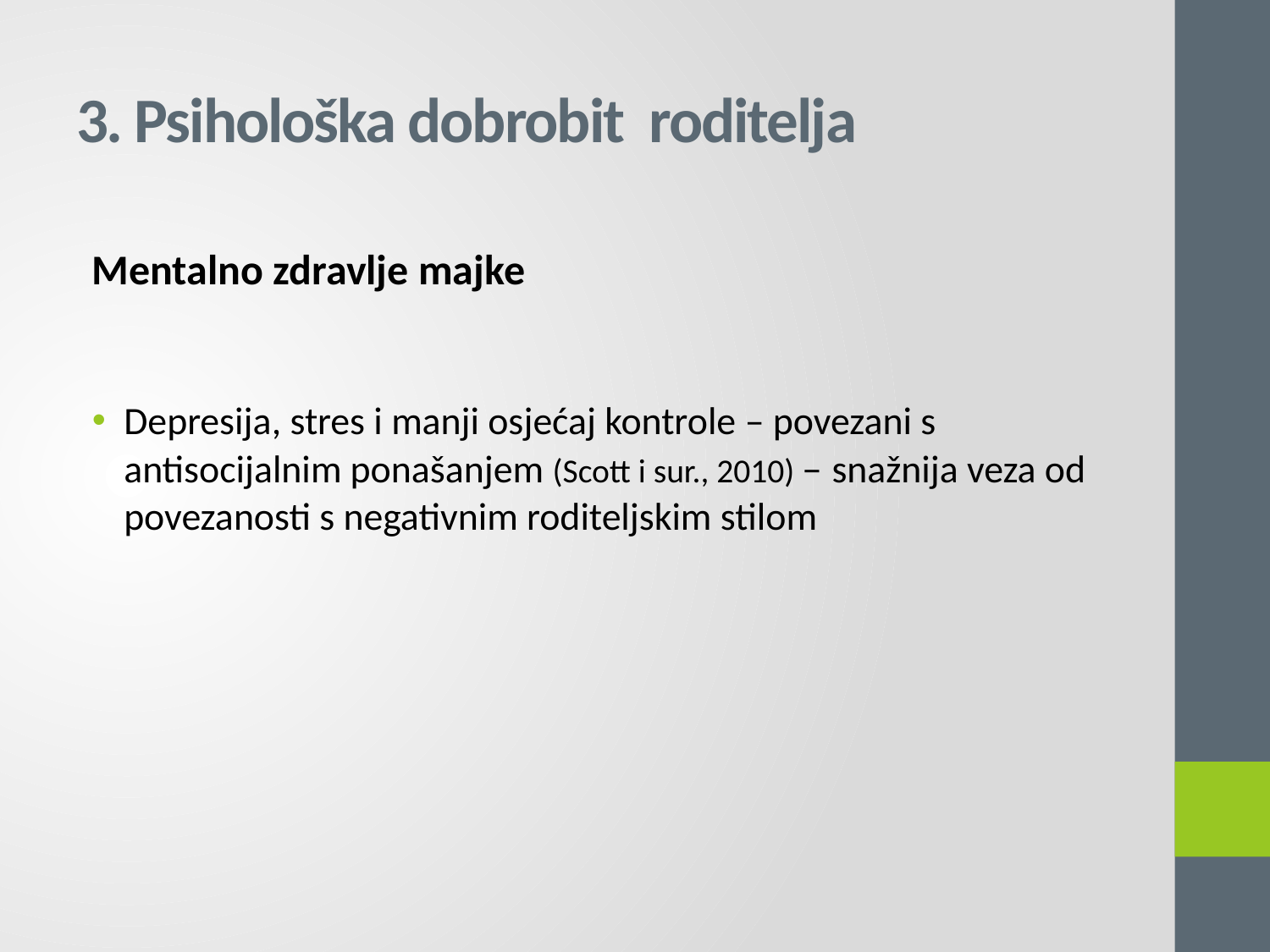

# 3. Psihološka dobrobit  roditelja
Mentalno zdravlje majke

Depresija, stres i manji osjećaj kontrole – povezani s antisocijalnim ponašanjem (Scott i sur., 2010) – snažnija veza od povezanosti s negativnim roditeljskim stilom